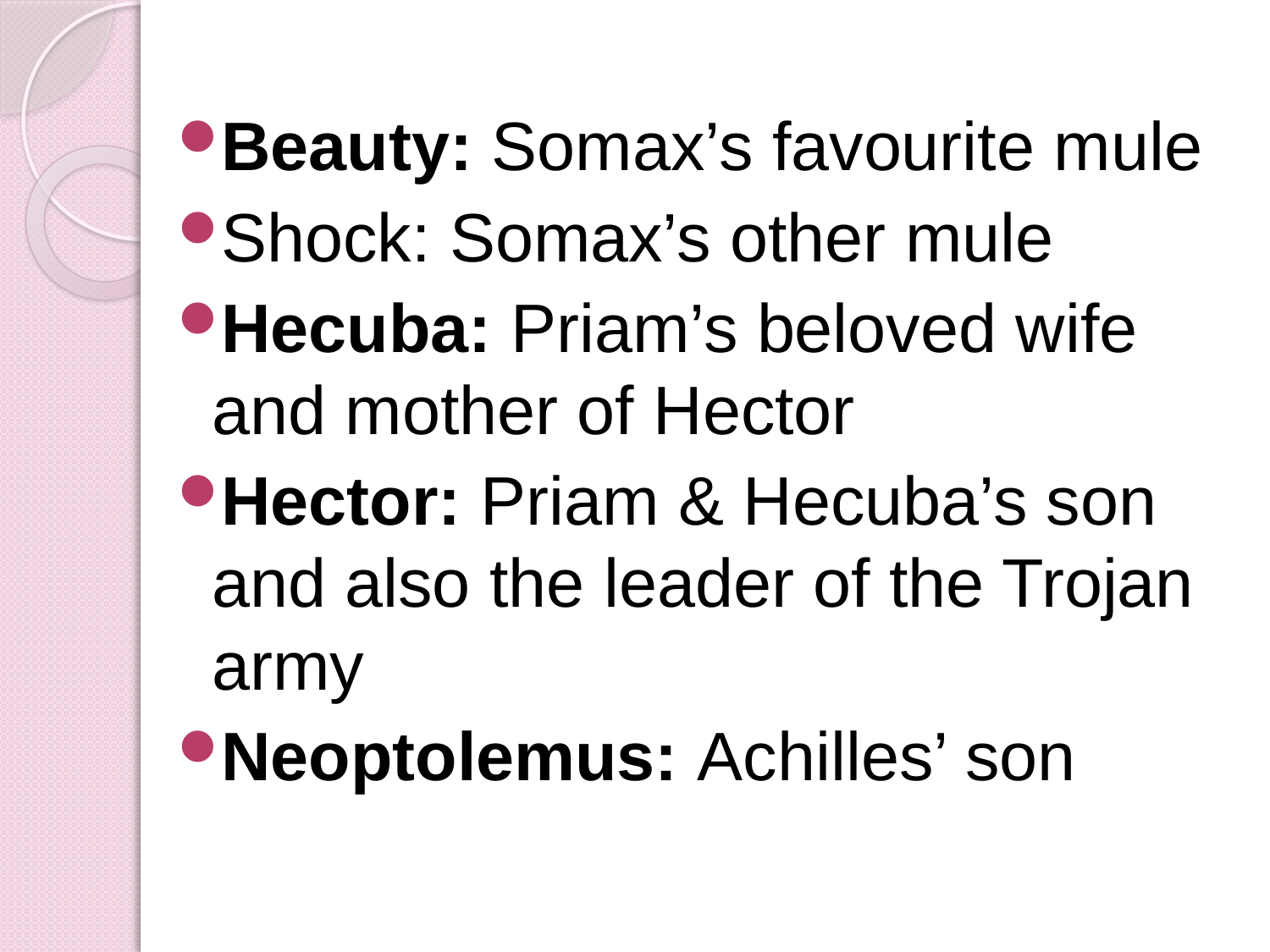

#
Beauty: Somax’s favourite mule
Shock: Somax’s other mule
Hecuba: Priam’s beloved wife and mother of Hector
Hector: Priam & Hecuba’s son and also the leader of the Trojan army
Neoptolemus: Achilles’ son